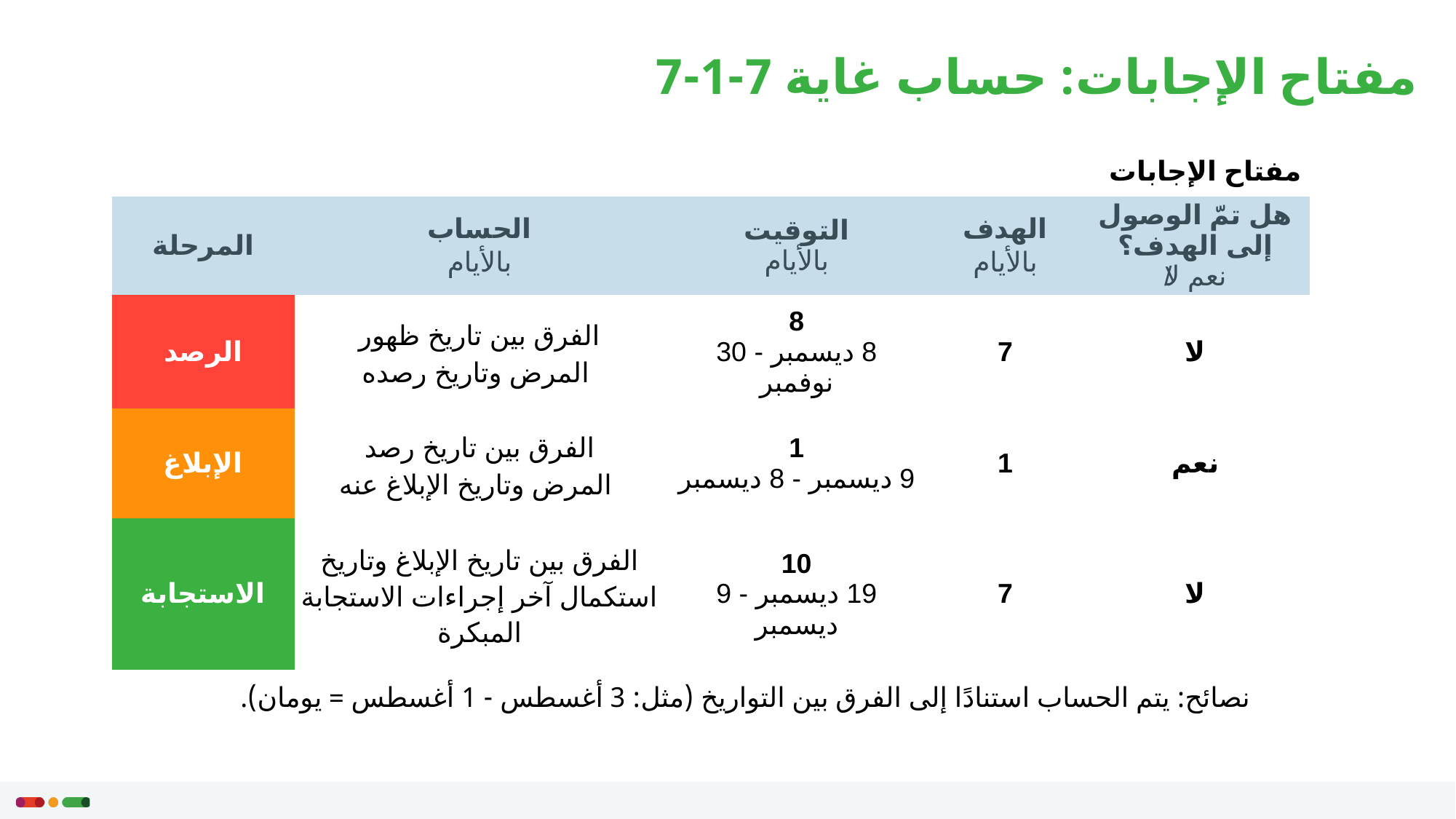

# مفتاح الإجابات: حساب غاية 7-1-7
مفتاح الإجابات
| المرحلة | الحساب بالأيام | التوقيت بالأيام | الهدف بالأيام | هل تمّ الوصول إلى الهدف؟ نعم/لا |
| --- | --- | --- | --- | --- |
| الرصد | الفرق بين تاريخ ظهور المرض وتاريخ رصده | 8 8 ديسمبر - 30 نوفمبر | 7 | لا |
| الإبلاغ | الفرق بين تاريخ رصد المرض وتاريخ الإبلاغ عنه | 1 9 ديسمبر - 8 ديسمبر | 1 | نعم |
| الاستجابة | الفرق بين تاريخ الإبلاغ وتاريخ استكمال آخر إجراءات الاستجابة المبكرة | 10 19 ديسمبر - 9 ديسمبر | 7 | لا |
نصائح: يتم الحساب استنادًا إلى الفرق بين التواريخ (مثل: 3 أغسطس - 1 أغسطس = يومان).